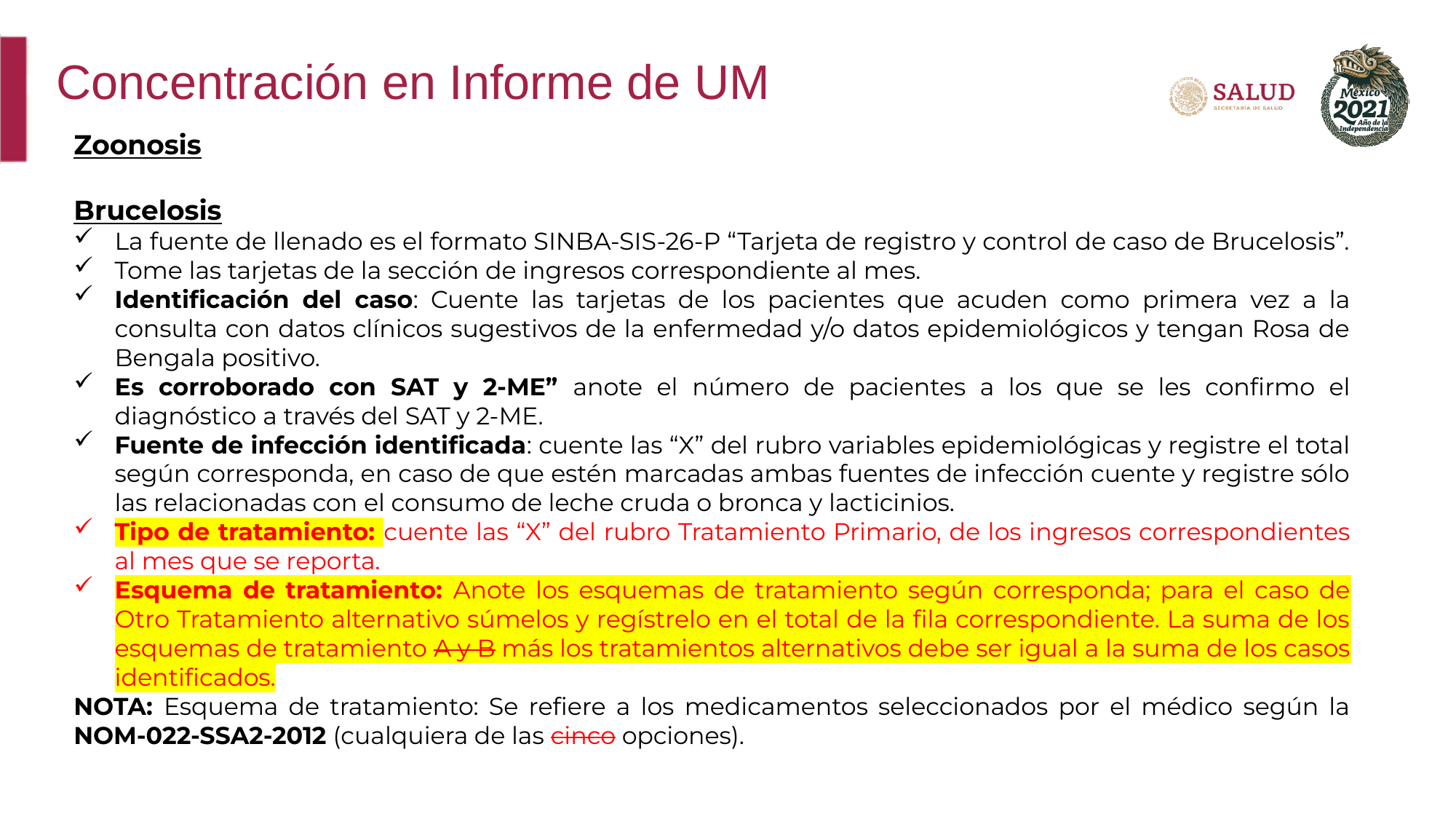

Concentración en Informe de UM
Zoonosis

Brucelosis
La fuente de llenado es el formato SINBA-SIS-26-P “Tarjeta de registro y control de caso de Brucelosis”.
Tome las tarjetas de la sección de ingresos correspondiente al mes.
Identificación del caso: Cuente las tarjetas de los pacientes que acuden como primera vez a la consulta con datos clínicos sugestivos de la enfermedad y/o datos epidemiológicos y tengan Rosa de Bengala positivo.
Es corroborado con SAT y 2-ME” anote el número de pacientes a los que se les confirmo el diagnóstico a través del SAT y 2-ME.
Fuente de infección identificada: cuente las “X” del rubro variables epidemiológicas y registre el total según corresponda, en caso de que estén marcadas ambas fuentes de infección cuente y registre sólo las relacionadas con el consumo de leche cruda o bronca y lacticinios.
Tipo de tratamiento: cuente las “X” del rubro Tratamiento Primario, de los ingresos correspondientes al mes que se reporta.
Esquema de tratamiento: Anote los esquemas de tratamiento según corresponda; para el caso de Otro Tratamiento alternativo súmelos y regístrelo en el total de la fila correspondiente. La suma de los esquemas de tratamiento A y B más los tratamientos alternativos debe ser igual a la suma de los casos identificados.
NOTA: Esquema de tratamiento: Se refiere a los medicamentos seleccionados por el médico según la NOM-022-SSA2-2012 (cualquiera de las cinco opciones).